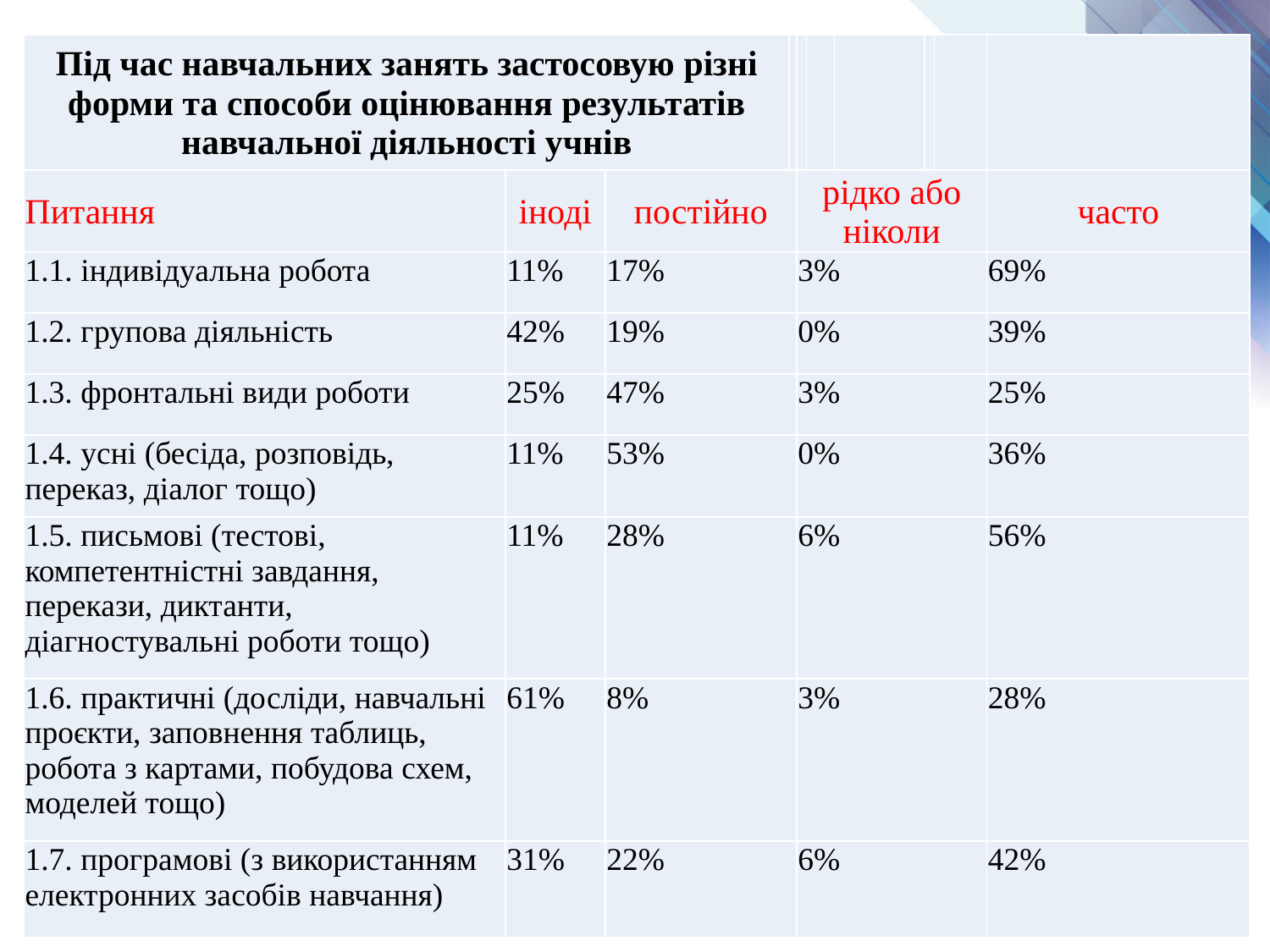

| Під час навчальних занять застосовую різні форми та способи оцінювання результатів навчальної діяльності учнів |  |  |  |  |  |  |  |  |  |
| --- | --- | --- | --- | --- | --- | --- | --- | --- | --- |
| Питання | іноді | постійно |  | рідко або ніколи |  |  |  |  | часто |
| 1.1. індивідуальна робота | 11% | 17% |  | 3% |  |  |  |  | 69% |
| 1.2. групова діяльність | 42% | 19% |  | 0% |  |  |  |  | 39% |
| 1.3. фронтальні види роботи | 25% | 47% |  | 3% |  |  |  |  | 25% |
| 1.4. усні (бесіда, розповідь, переказ, діалог тощо) | 11% | 53% |  | 0% |  |  |  |  | 36% |
| 1.5. письмові (тестові, компетентністні завдання, перекази, диктанти, діагностувальні роботи тощо) | 11% | 28% |  | 6% |  |  |  |  | 56% |
| 1.6. практичні (досліди, навчальні проєкти, заповнення таблиць, робота з картами, побудова схем, моделей тощо) | 61% | 8% |  | 3% |  |  |  |  | 28% |
| 1.7. програмові (з використанням електронних засобів навчання) | 31% | 22% |  | 6% |  |  |  |  | 42% |
#